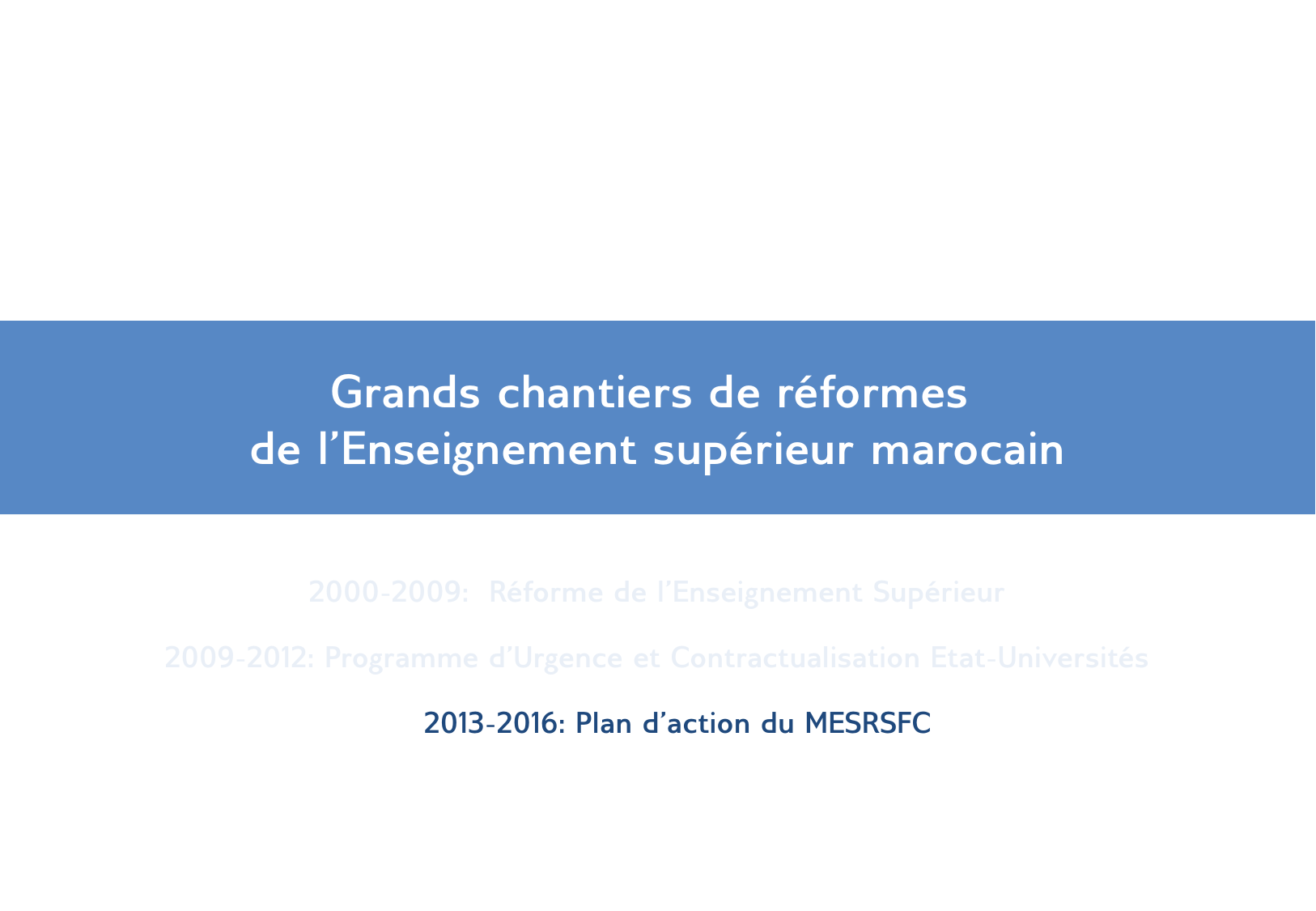

Grands chantiers de réformes
de l’Enseignement supérieur marocain
2000-2009:  Réforme de l’Enseignement Supérieur
2009-2012: Programme d’Urgence et Contractualisation Etat-Universités
2013-2016: Plan d’action du MESRSFC